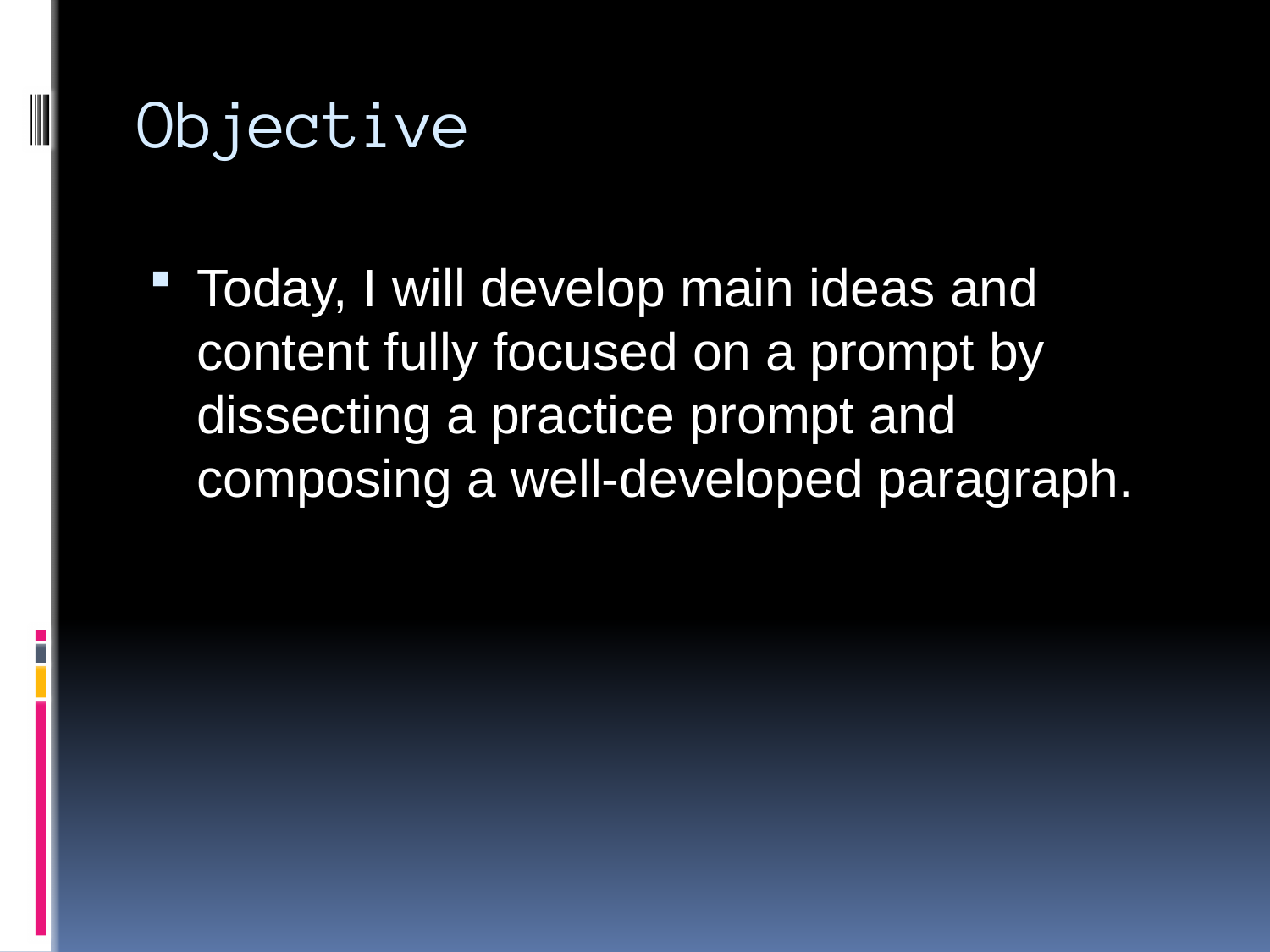

# Objective
Today, I will develop main ideas and content fully focused on a prompt by dissecting a practice prompt and composing a well-developed paragraph.